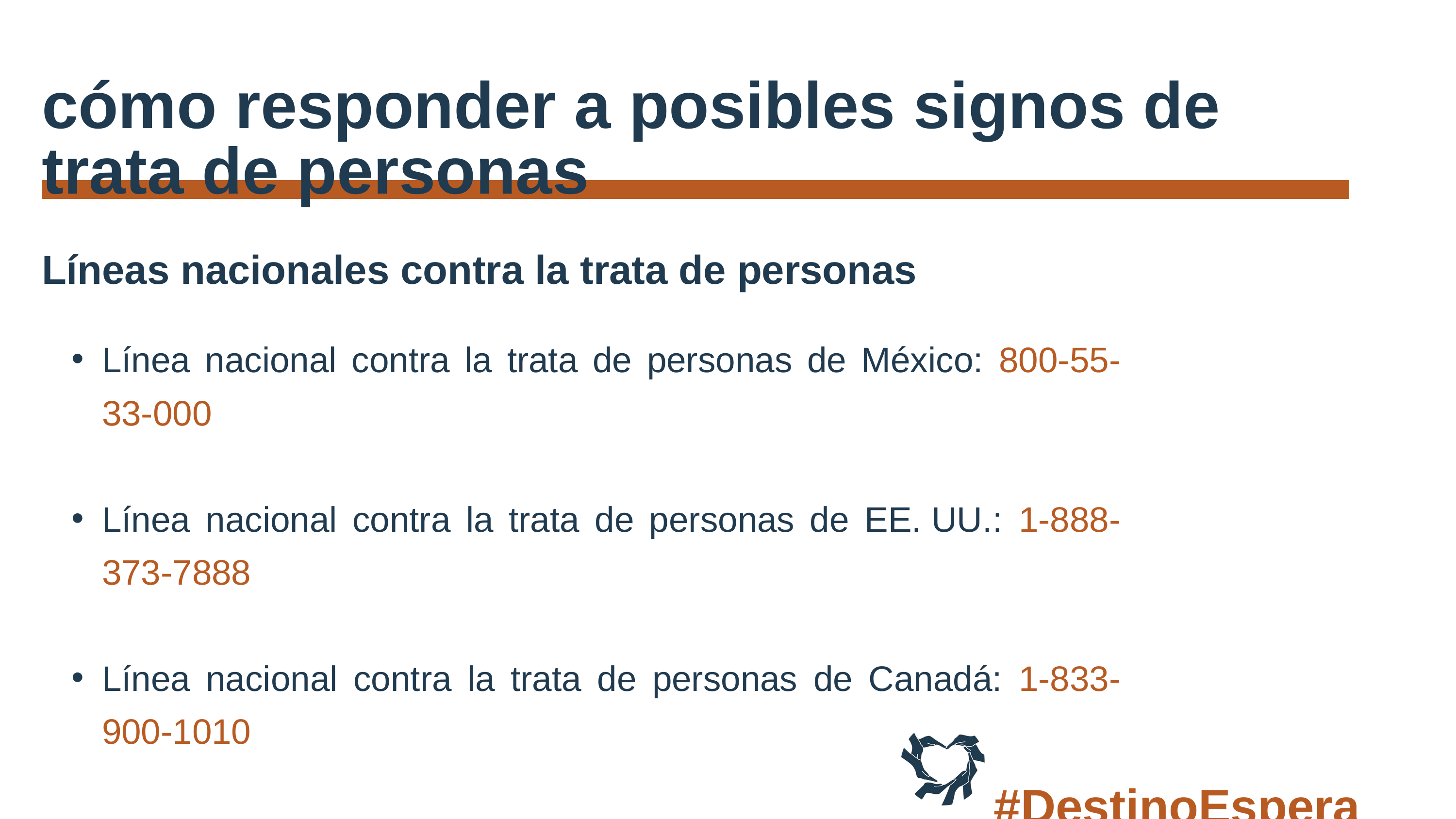

cómo responder a posibles signos de trata de personas

Líneas nacionales contra la trata de personas
Línea nacional contra la trata de personas de México: 800-55-33-000

Línea nacional contra la trata de personas de EE. UU.: 1-888-373-7888

Línea nacional contra la trata de personas de Canadá: 1-833-900-1010

#DestinoEsperanza